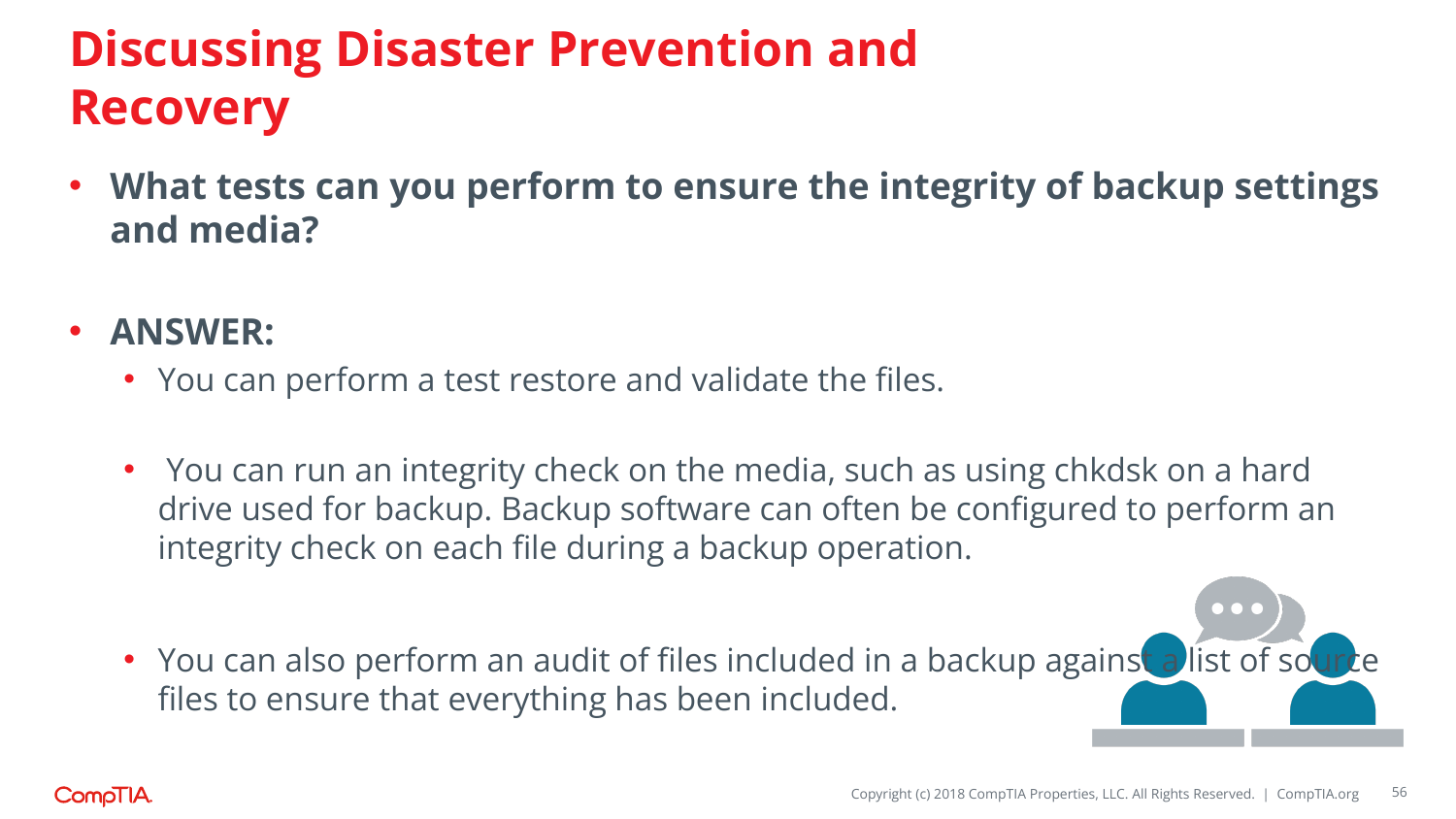

# Discussing Disaster Prevention and Recovery
What tests can you perform to ensure the integrity of backup settings and media?

ANSWER:
You can perform a test restore and validate the files.

 You can run an integrity check on the media, such as using chkdsk on a hard drive used for backup. Backup software can often be configured to perform an integrity check on each file during a backup operation.

You can also perform an audit of files included in a backup against a list of source files to ensure that everything has been included.

56